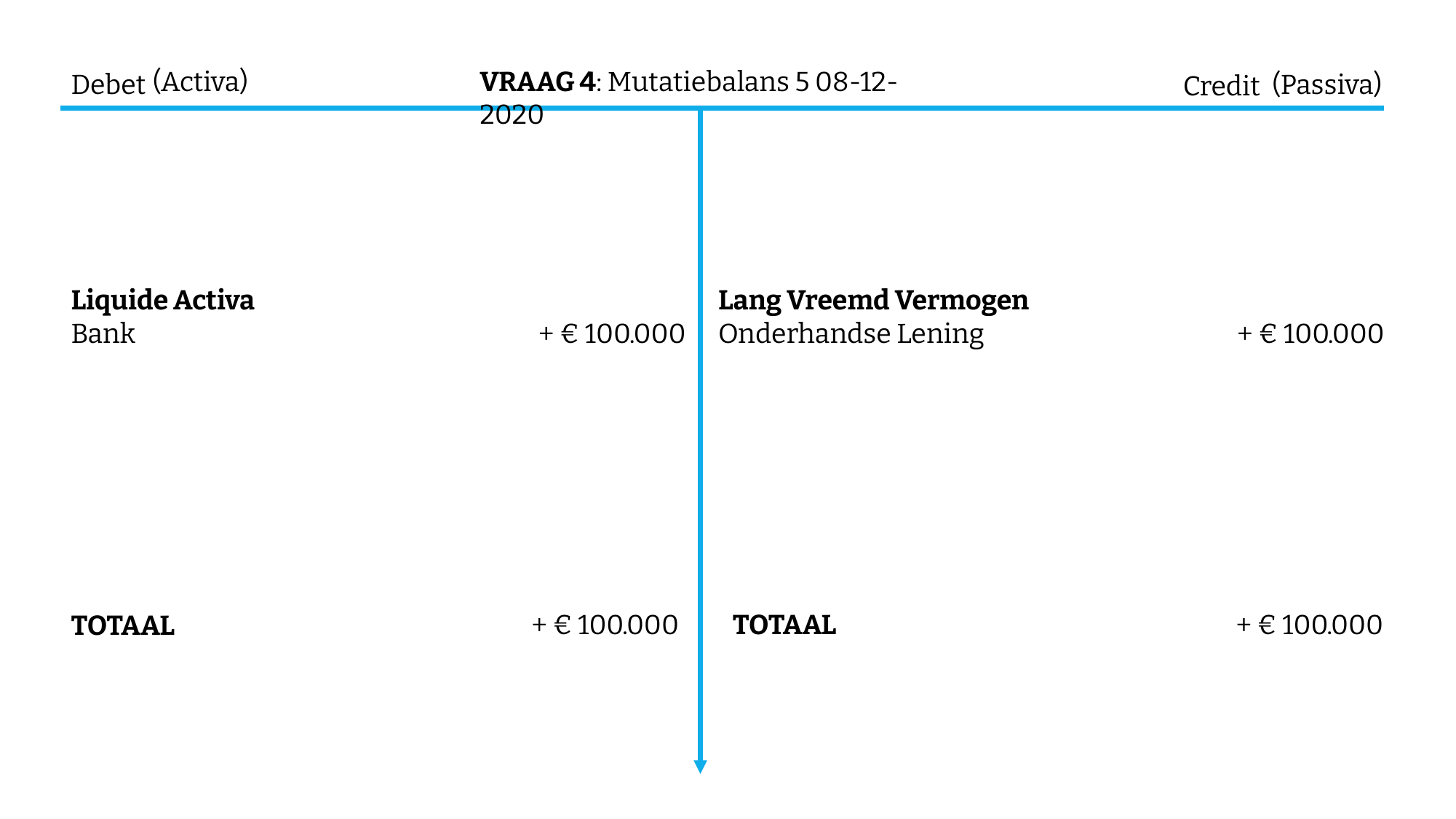

VRAAG 4: Mutatiebalans 5 08-12-2020
(Activa)
Debet
(Passiva)
Credit
Liquide Activa
Lang Vreemd Vermogen
Bank
+ € 100.000
Onderhandse Lening
+ € 100.000
+ € 100.000
TOTAAL
+ € 100.000
TOTAAL